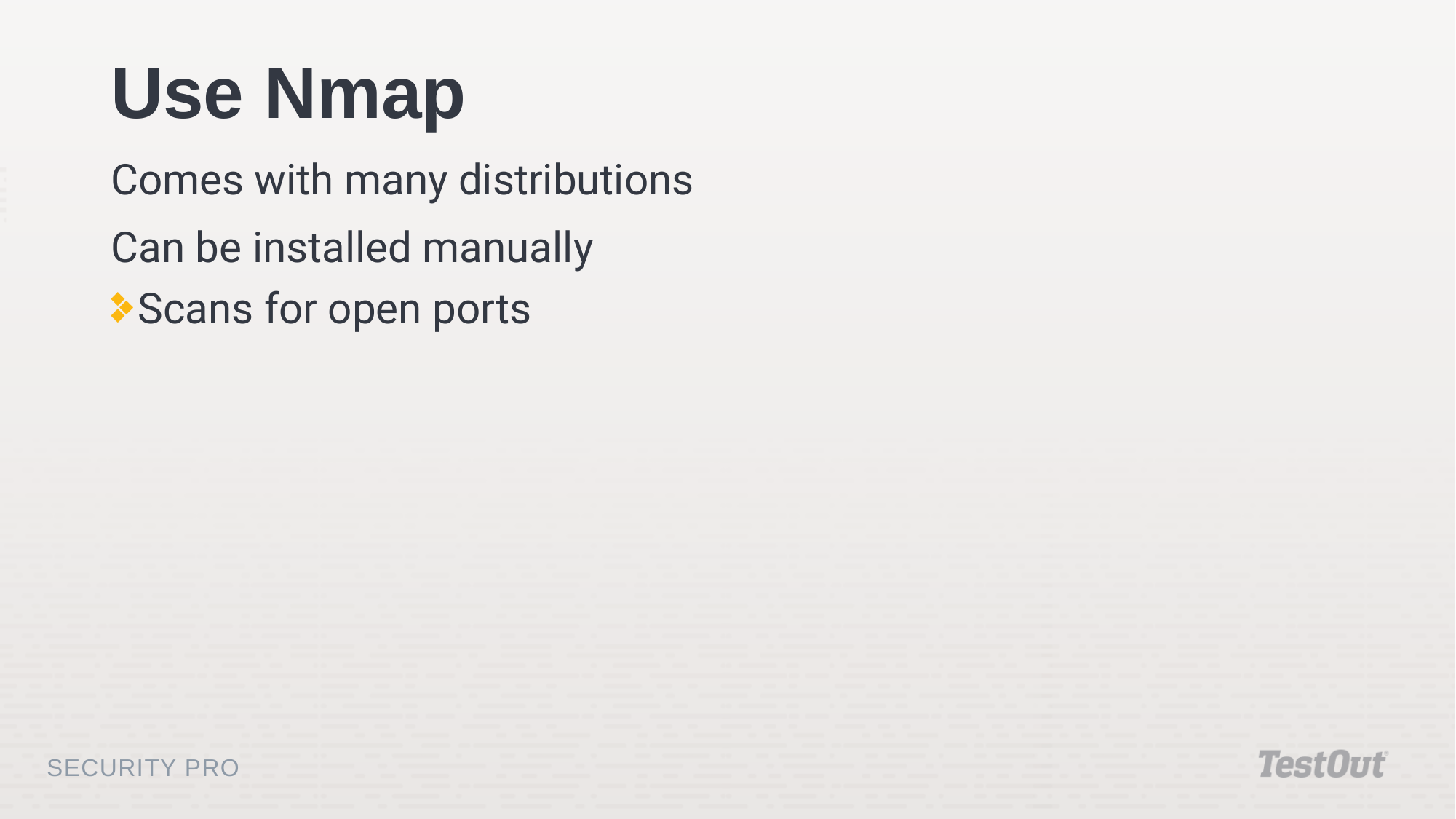

# Use Nmap
Comes with many distributions
Can be installed manually
Scans for open ports
Security Pro